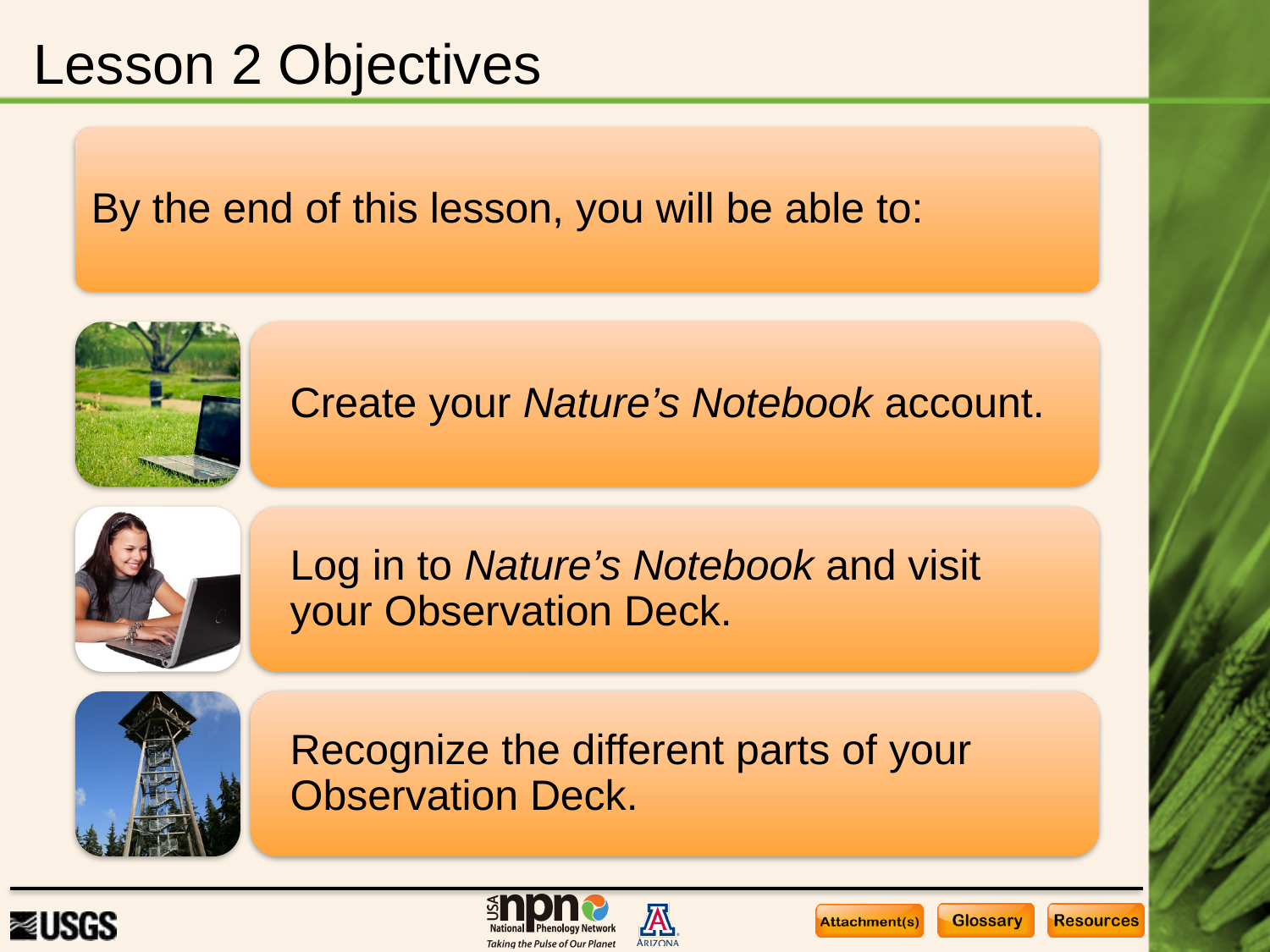

# Lesson 2 Objectives
By the end of this lesson, you will be able to:
Create your Nature’s Notebook account.
Log in to Nature’s Notebook and visit your Observation Deck.
Recognize the different parts of your Observation Deck.